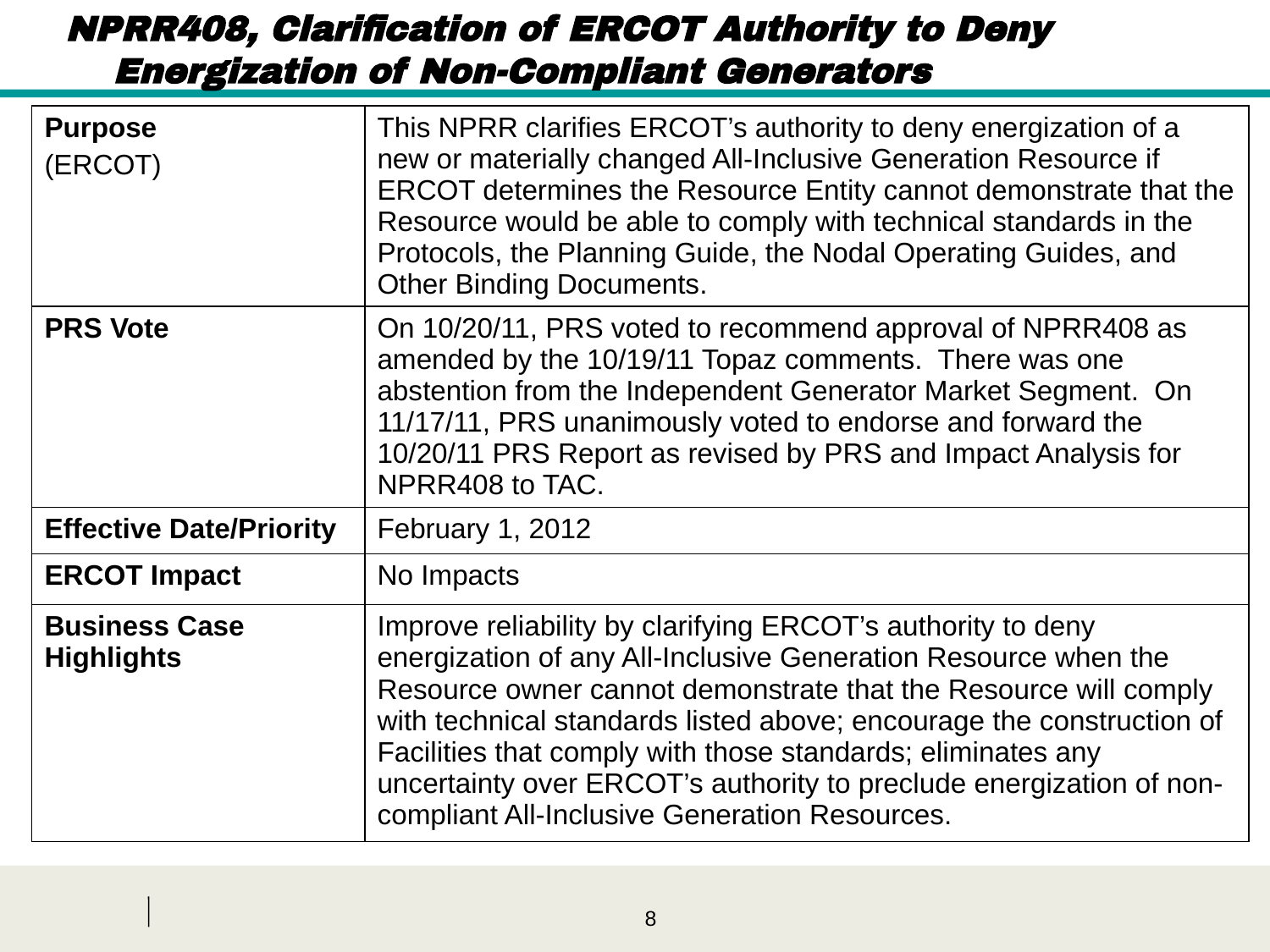

NPRR408, Clarification of ERCOT Authority to Deny Energization of Non-Compliant Generators
| Purpose (ERCOT) | This NPRR clarifies ERCOT’s authority to deny energization of a new or materially changed All-Inclusive Generation Resource if ERCOT determines the Resource Entity cannot demonstrate that the Resource would be able to comply with technical standards in the Protocols, the Planning Guide, the Nodal Operating Guides, and Other Binding Documents. |
| --- | --- |
| PRS Vote | On 10/20/11, PRS voted to recommend approval of NPRR408 as amended by the 10/19/11 Topaz comments. There was one abstention from the Independent Generator Market Segment. On 11/17/11, PRS unanimously voted to endorse and forward the 10/20/11 PRS Report as revised by PRS and Impact Analysis for NPRR408 to TAC. |
| Effective Date/Priority | February 1, 2012 |
| ERCOT Impact | No Impacts |
| Business Case Highlights | Improve reliability by clarifying ERCOT’s authority to deny energization of any All-Inclusive Generation Resource when the Resource owner cannot demonstrate that the Resource will comply with technical standards listed above; encourage the construction of Facilities that comply with those standards; eliminates any uncertainty over ERCOT’s authority to preclude energization of non-compliant All-Inclusive Generation Resources. |